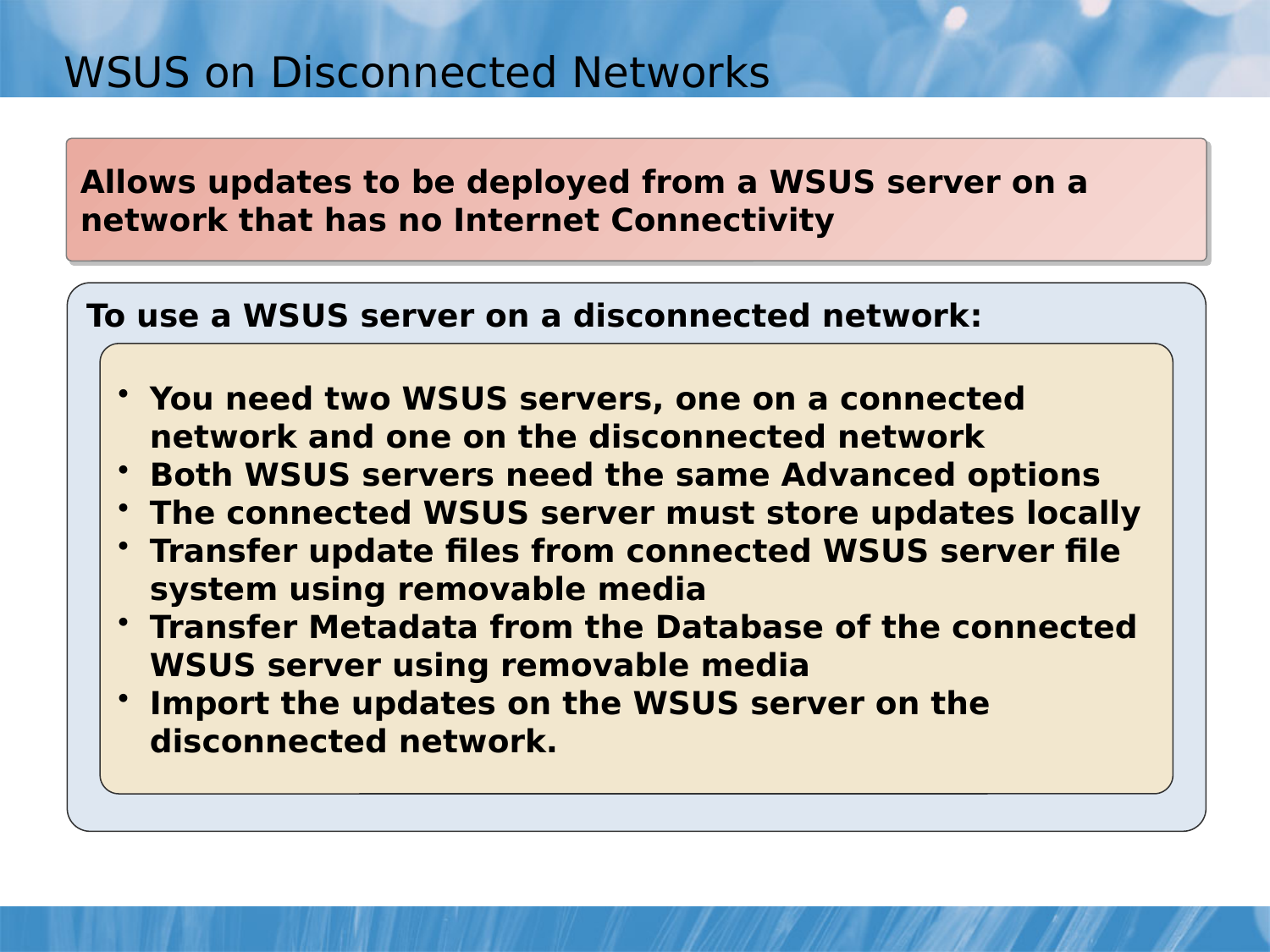

# WSUS on Disconnected Networks
Allows updates to be deployed from a WSUS server on a network that has no Internet Connectivity
To use a WSUS server on a disconnected network:
You need two WSUS servers, one on a connected network and one on the disconnected network
Both WSUS servers need the same Advanced options
The connected WSUS server must store updates locally
Transfer update files from connected WSUS server file system using removable media
Transfer Metadata from the Database of the connected WSUS server using removable media
Import the updates on the WSUS server on the disconnected network.